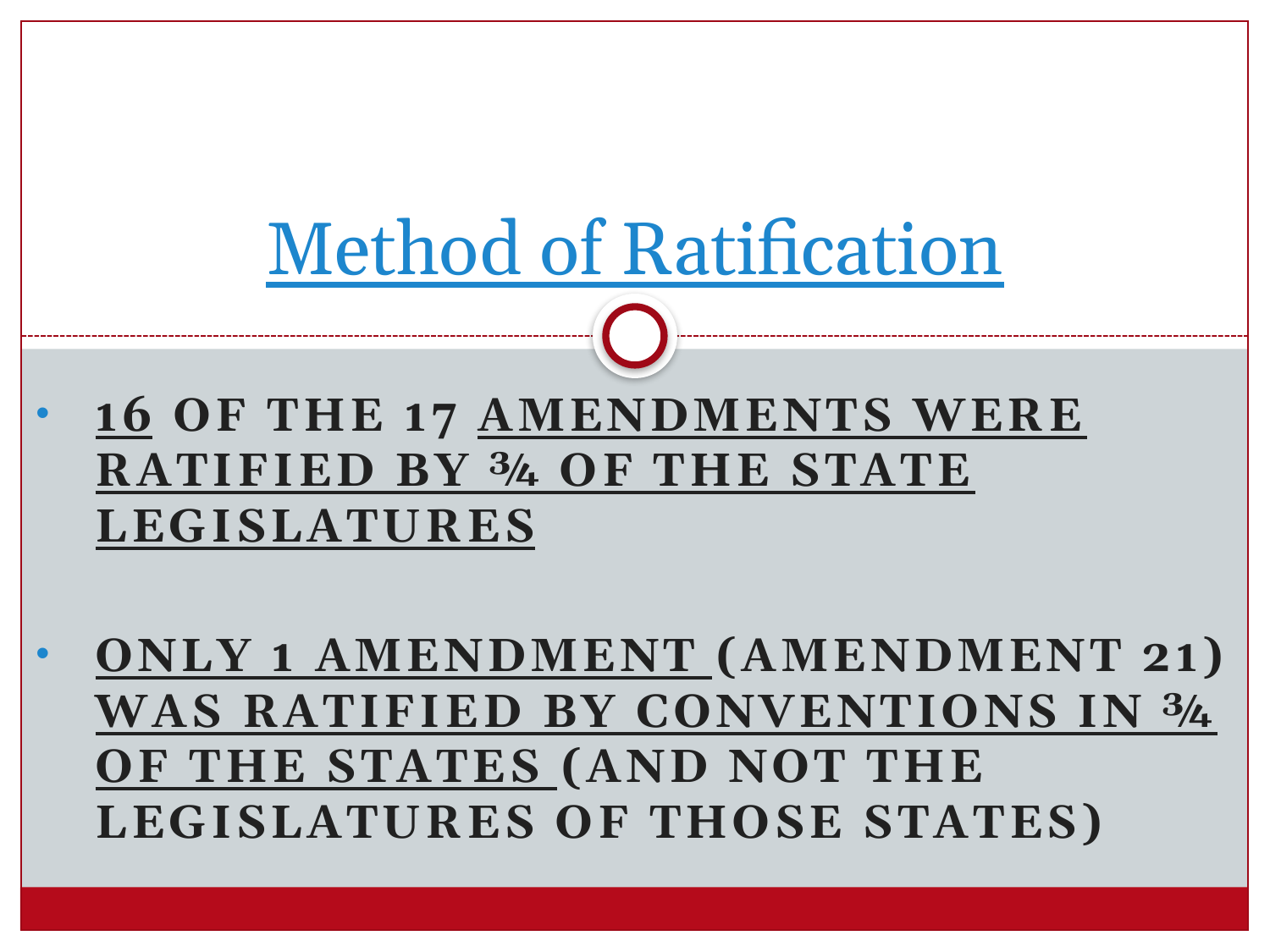

# Method of Ratification
16 of the 17 Amendments were ratified by ¾ of the state legislatures

Only 1 amendment (amendment 21) was ratified by conventions in ¾ of the states (and not the legislatures of those states)